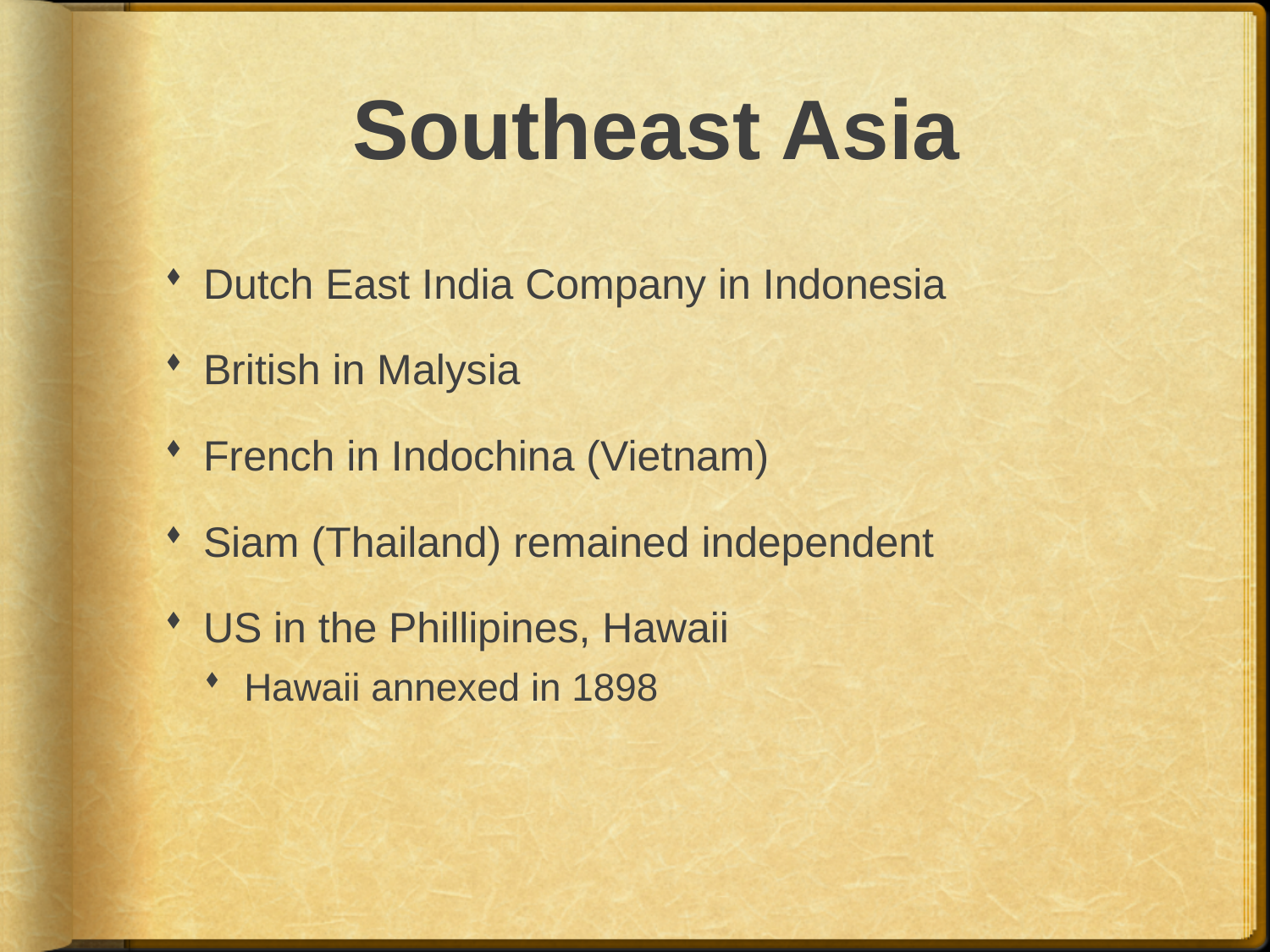

# Southeast Asia
Dutch East India Company in Indonesia
British in Malysia
French in Indochina (Vietnam)
Siam (Thailand) remained independent
US in the Phillipines, Hawaii
Hawaii annexed in 1898